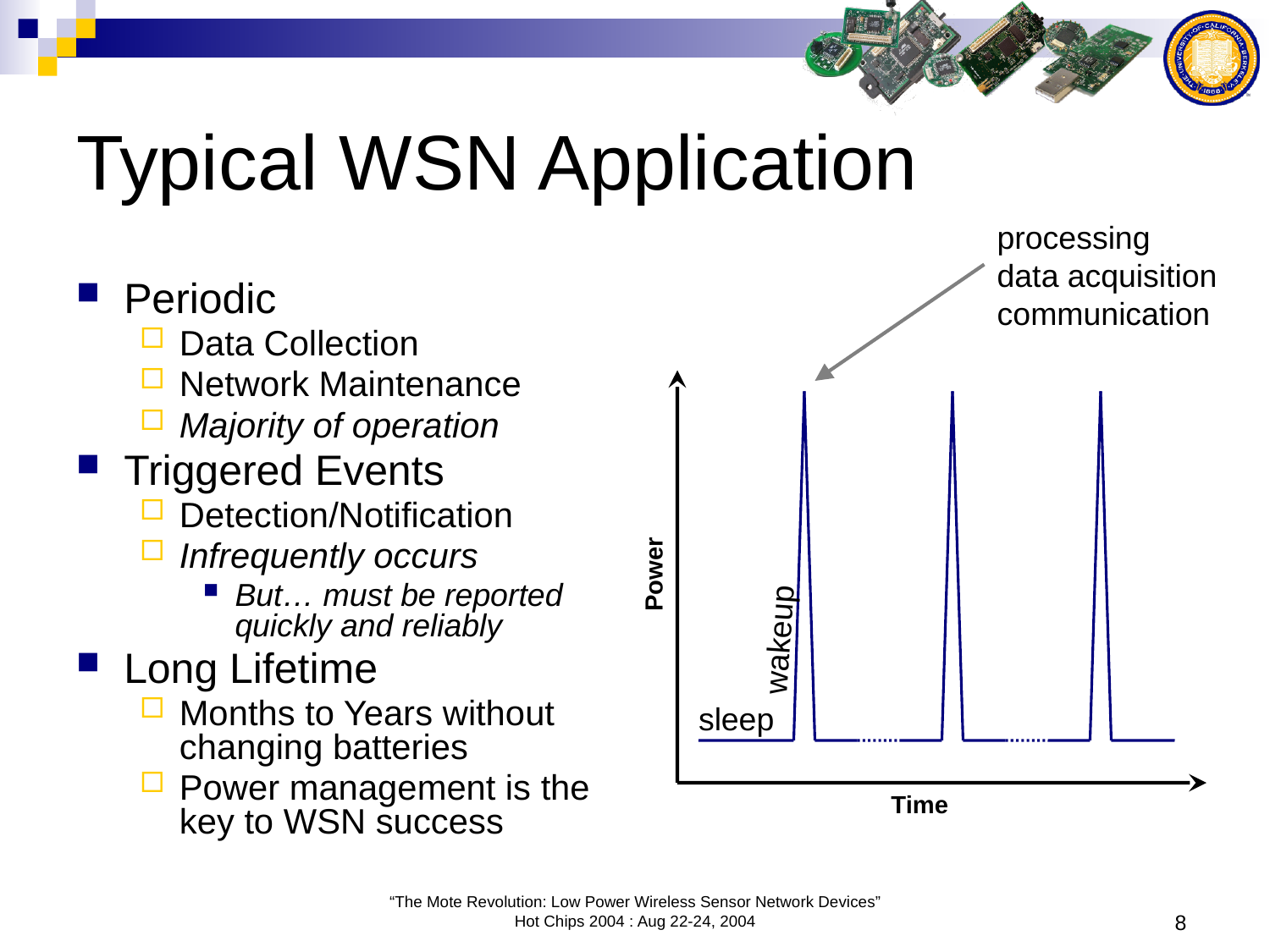

# Typical WSN Application
processing
data acquisition
communication

Periodic
Data Collection
Network Maintenance
Majority of operation
Triggered Events
Detection/Notification
Infrequently occurs
But… must be reported quickly and reliably
Long Lifetime
Months to Years without changing batteries
Power management is the key to WSN success

Power
wakeup
sleep

Time
“The Mote Revolution: Low Power Wireless Sensor Network Devices”
Hot Chips 2004 : Aug 22-24, 2004